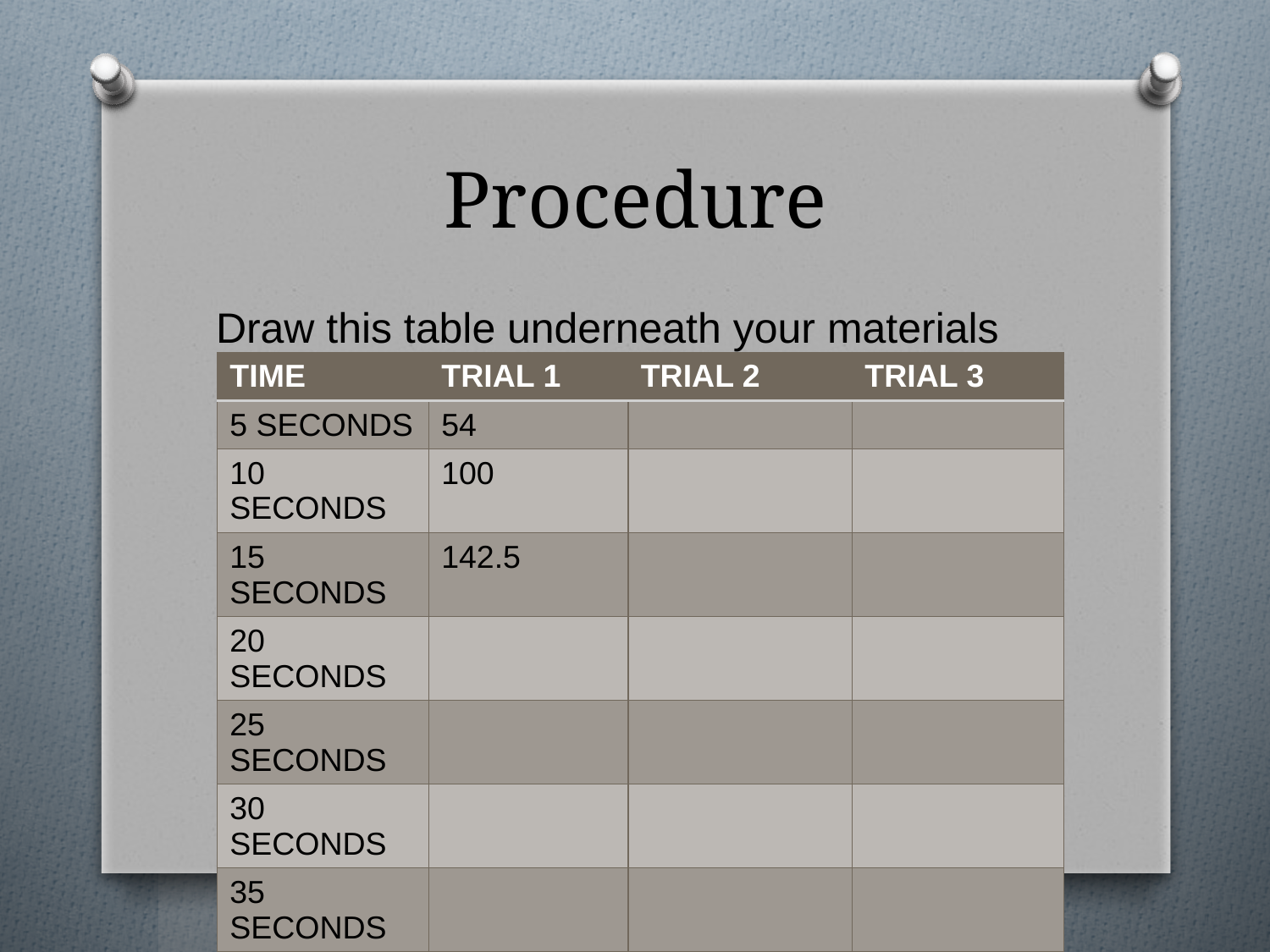

# Procedure
Draw this table underneath your materials list.

| TIME | TRIAL 1 | TRIAL 2 | TRIAL 3 |
| --- | --- | --- | --- |
| 5 SECONDS | 54 |  |  |
| 10 SECONDS | 100 |  |  |
| 15 SECONDS | 142.5 |  |  |
| 20 SECONDS |  |  |  |
| 25 SECONDS |  |  |  |
| 30 SECONDS |  |  |  |
| 35 SECONDS |  |  |  |
| 40 SECONDS |  |  |  |